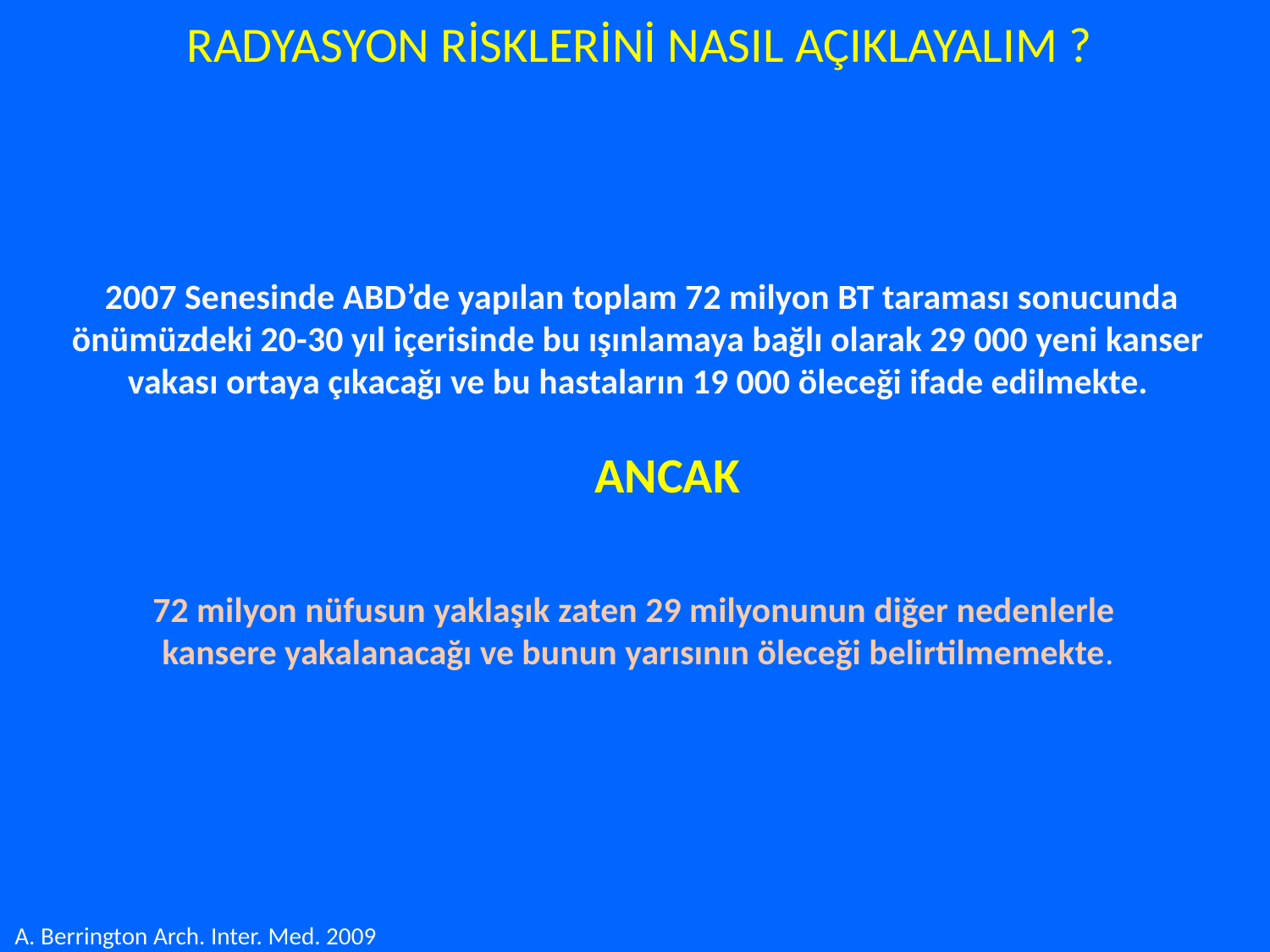

RADYASYON RİSKLERİNİ NASIL AÇIKLAYALIM ?
 2007 Senesinde ABD’de yapılan toplam 72 milyon BT taraması sonucunda
önümüzdeki 20-30 yıl içerisinde bu ışınlamaya bağlı olarak 29 000 yeni kanser
vakası ortaya çıkacağı ve bu hastaların 19 000 öleceği ifade edilmekte.

	 ANCAK

72 milyon nüfusun yaklaşık zaten 29 milyonunun diğer nedenlerle
kansere yakalanacağı ve bunun yarısının öleceği belirtilmemekte.
A. Berrington Arch. Inter. Med. 2009